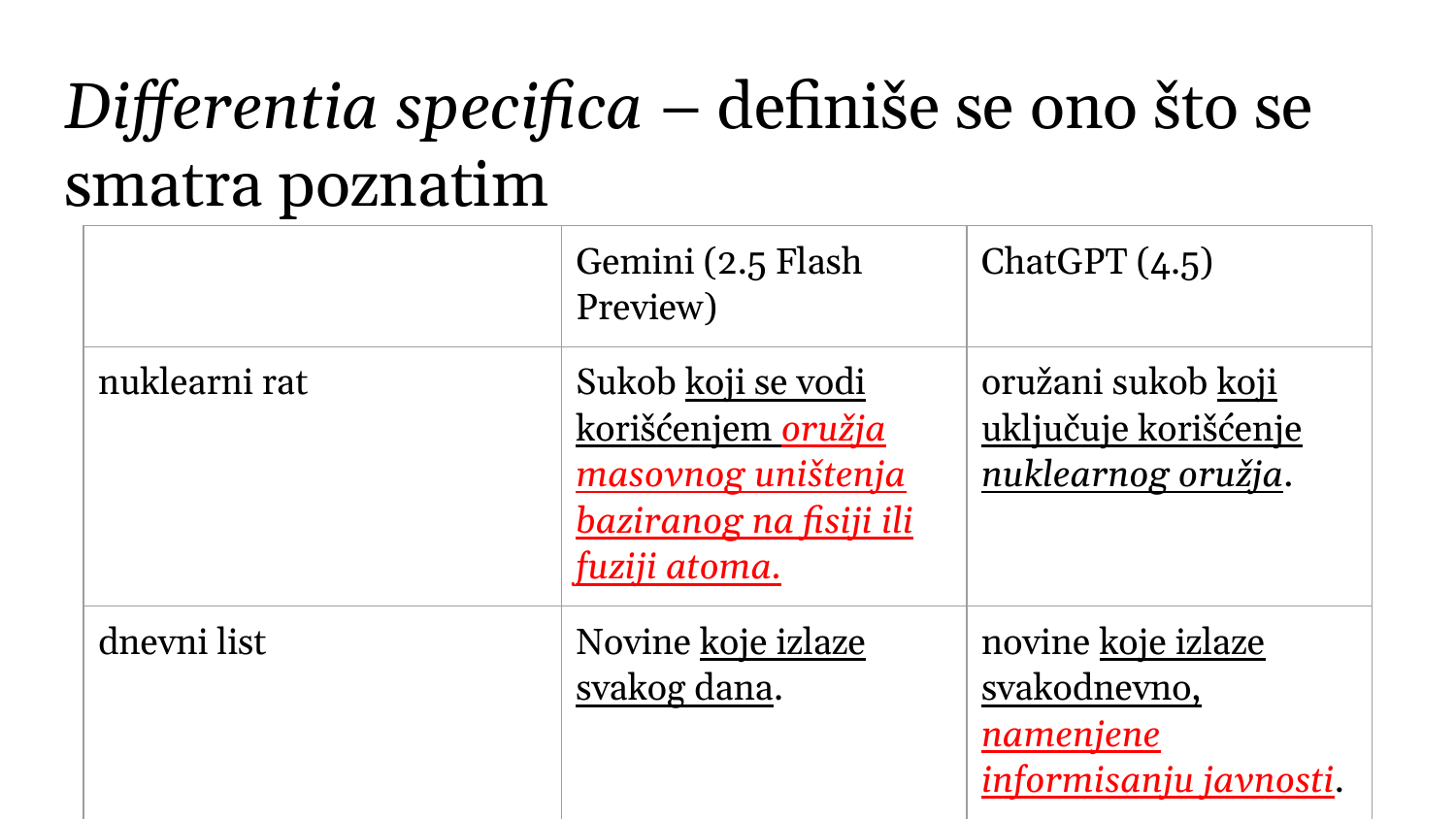

# Differentia specifica – definiše se ono što se smatra poznatim
|  | Gemini (2.5 Flash Preview) | ChatGPT (4.5) |
| --- | --- | --- |
| nuklearni rat | Sukob koji se vodi korišćenjem oružja masovnog uništenja baziranog na fisiji ili fuziji atoma. | oružani sukob koji uključuje korišćenje nuklearnog oružja. |
| dnevni list | Novine koje izlaze svakog dana. | novine koje izlaze svakodnevno, namenjene informisanju javnosti. |